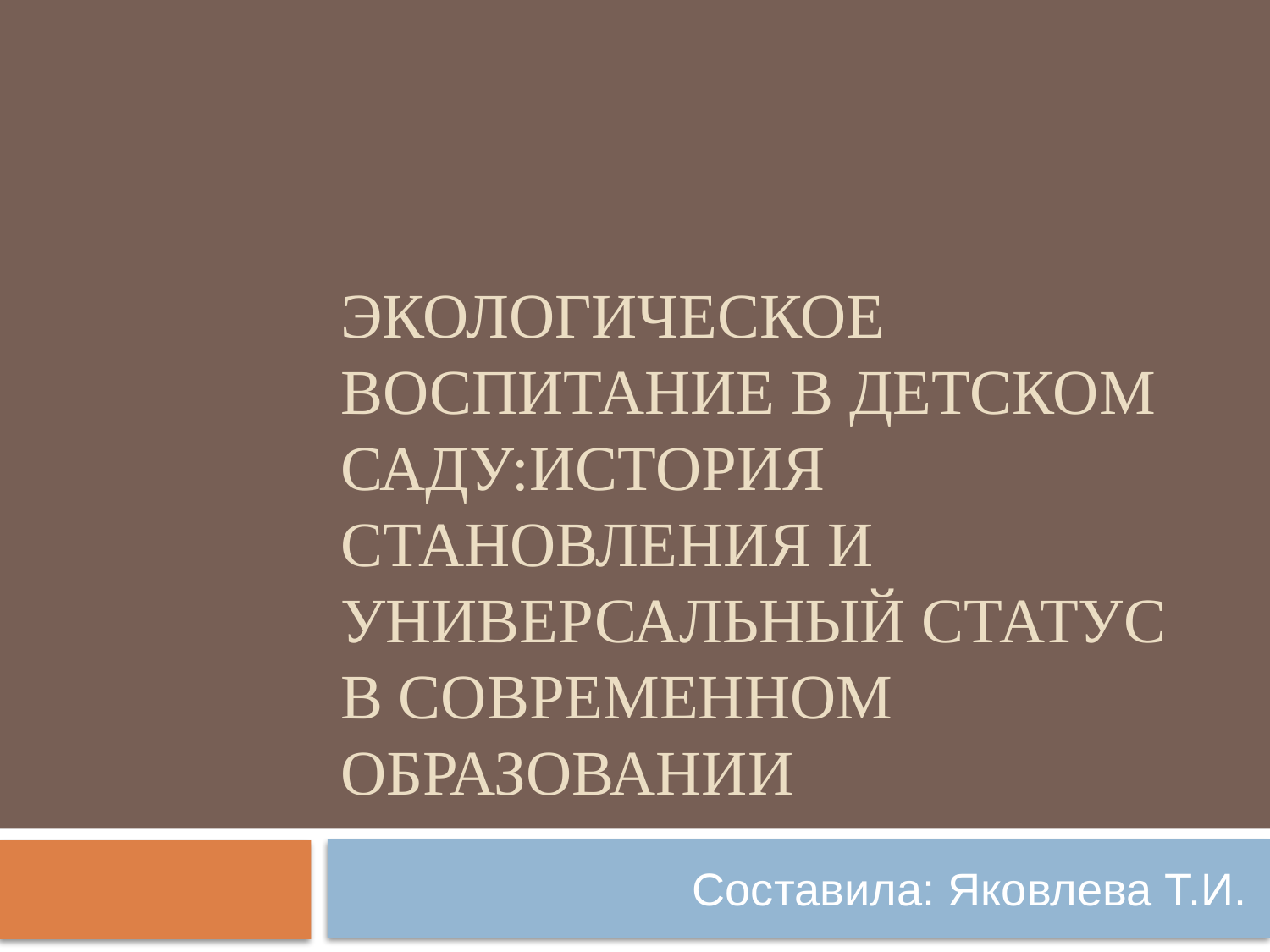

# Экологическое воспитание в детском саду:история становления и универсальный статус в современном образовании
Составила: Яковлева Т.И.